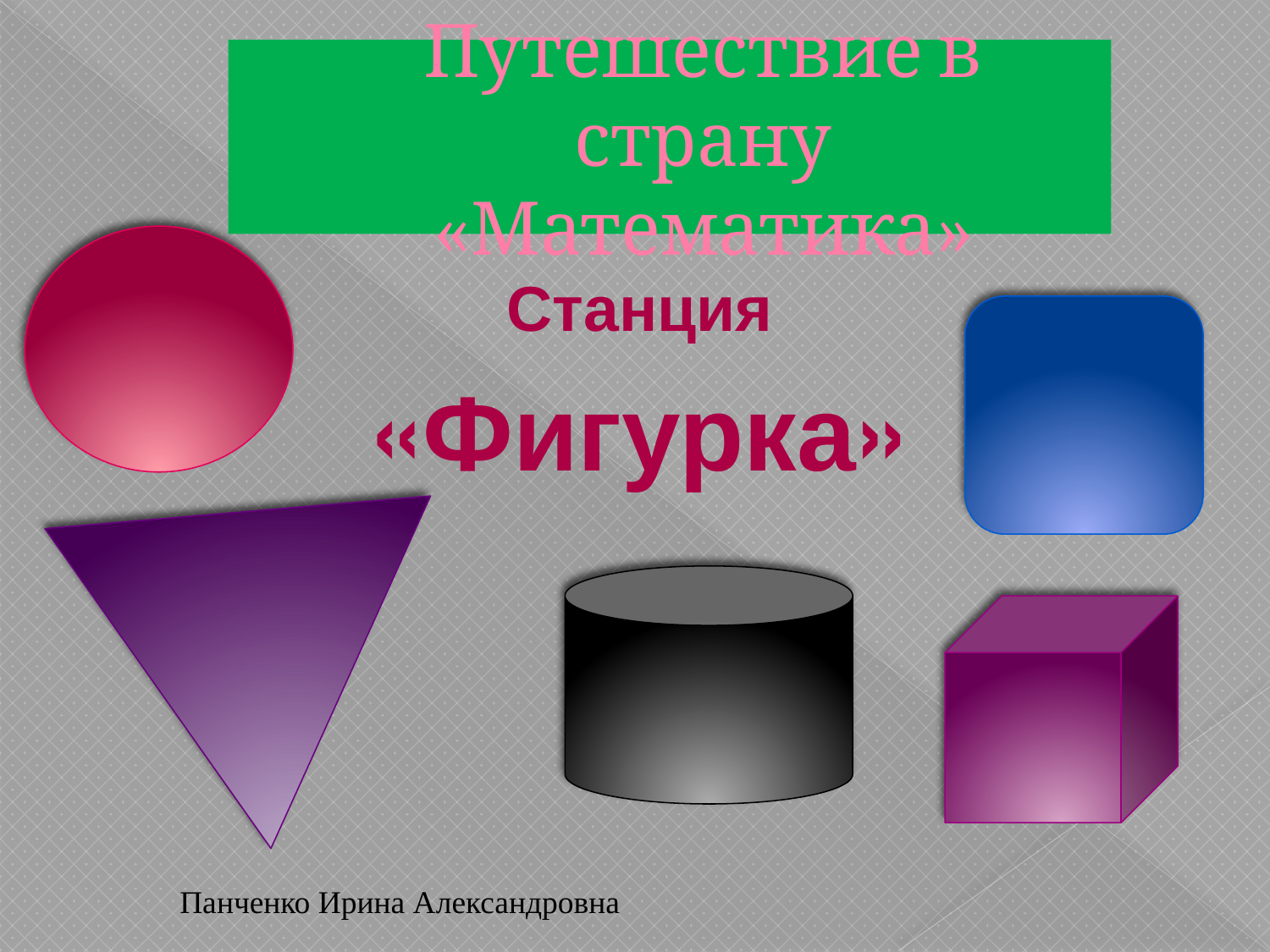

# Путешествие в страну «Математика»

Станция
«Фигурка»

Панченко Ирина Александровна